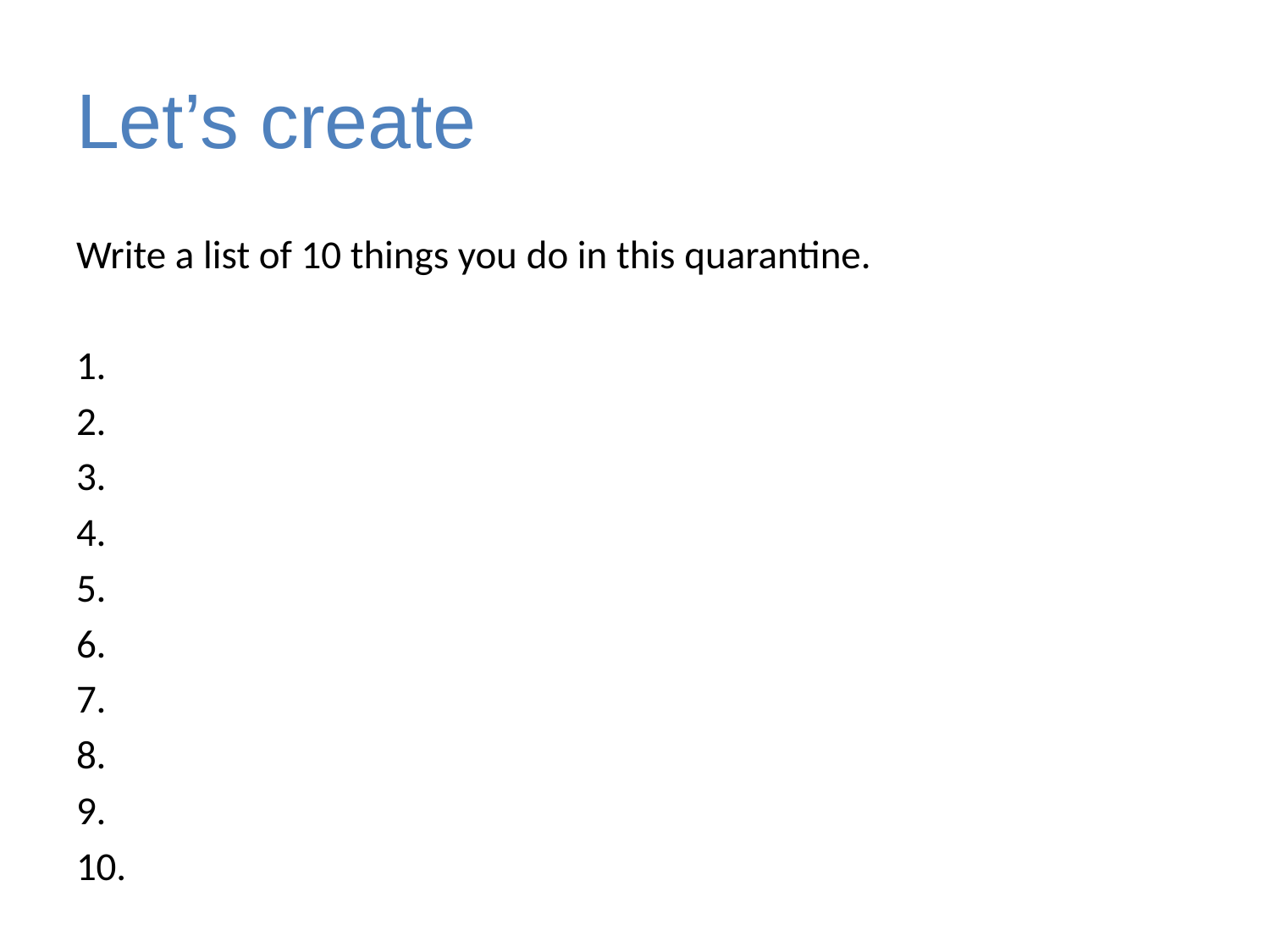

# Let’s create
Write a list of 10 things you do in this quarantine.

1.
2.
3.
4.
5.
6.
7.
8.
9.
10.